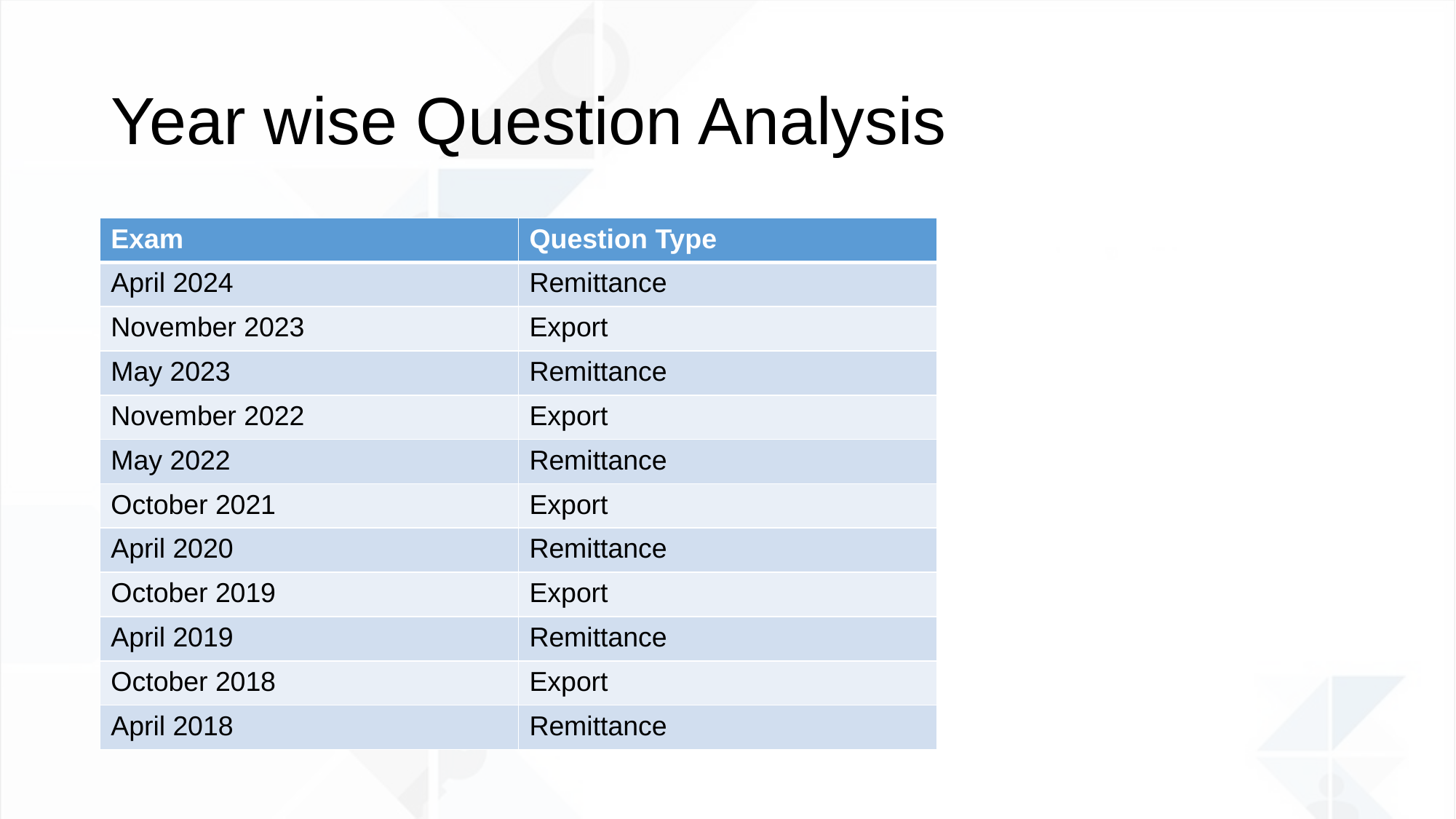

# Year wise Question Analysis
| Exam | Question Type |
| --- | --- |
| April 2024 | Remittance |
| November 2023 | Export |
| May 2023 | Remittance |
| November 2022 | Export |
| May 2022 | Remittance |
| October 2021 | Export |
| April 2020 | Remittance |
| October 2019 | Export |
| April 2019 | Remittance |
| October 2018 | Export |
| April 2018 | Remittance |